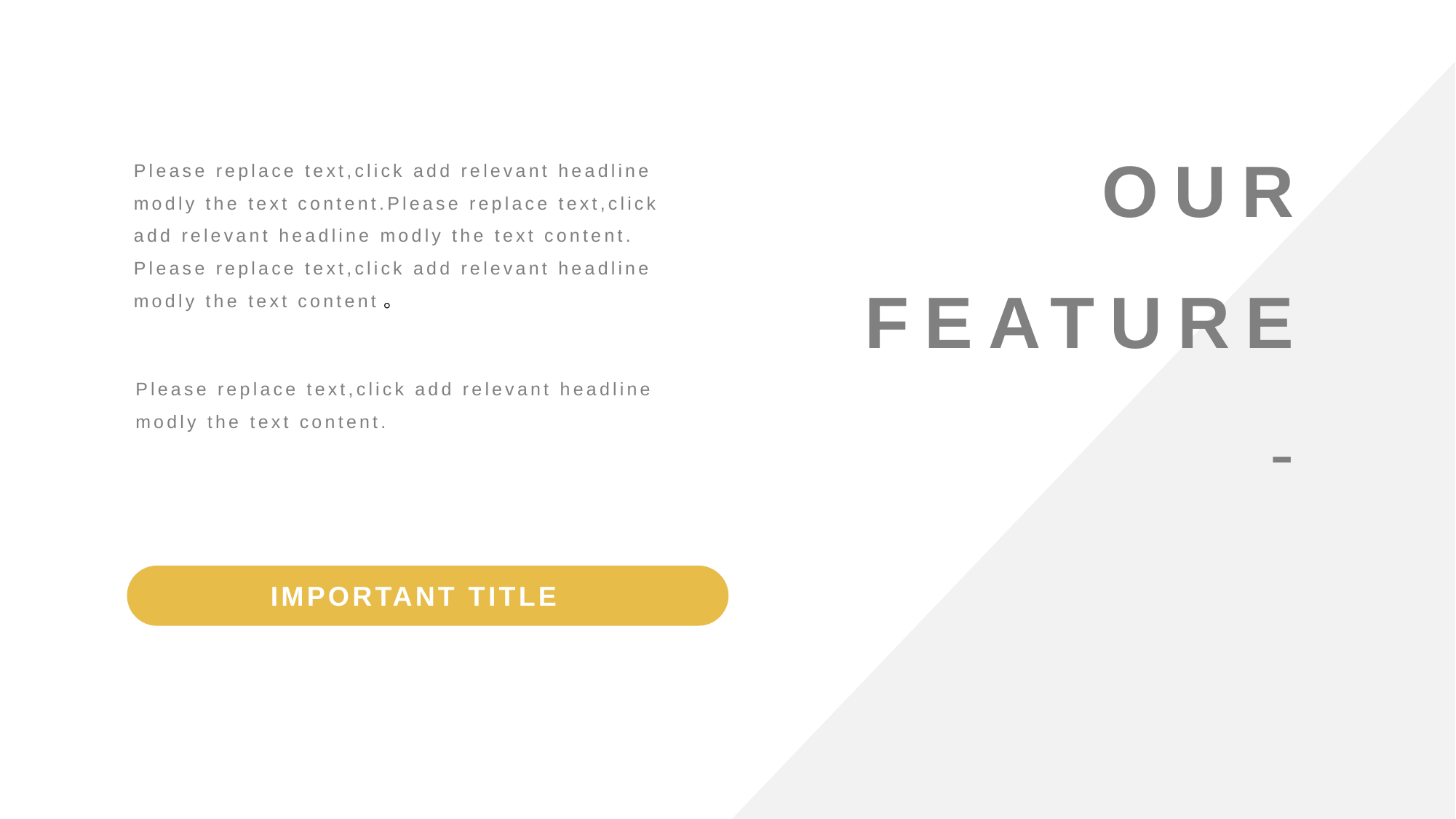

Please replace text,click add relevant headline modly the text content.Please replace text,click add relevant headline modly the text content.
Please replace text,click add relevant headline modly the text content。

OUR
FEATURE
-

Please replace text,click add relevant headline modly the text content.

IMPORTANT TITLE